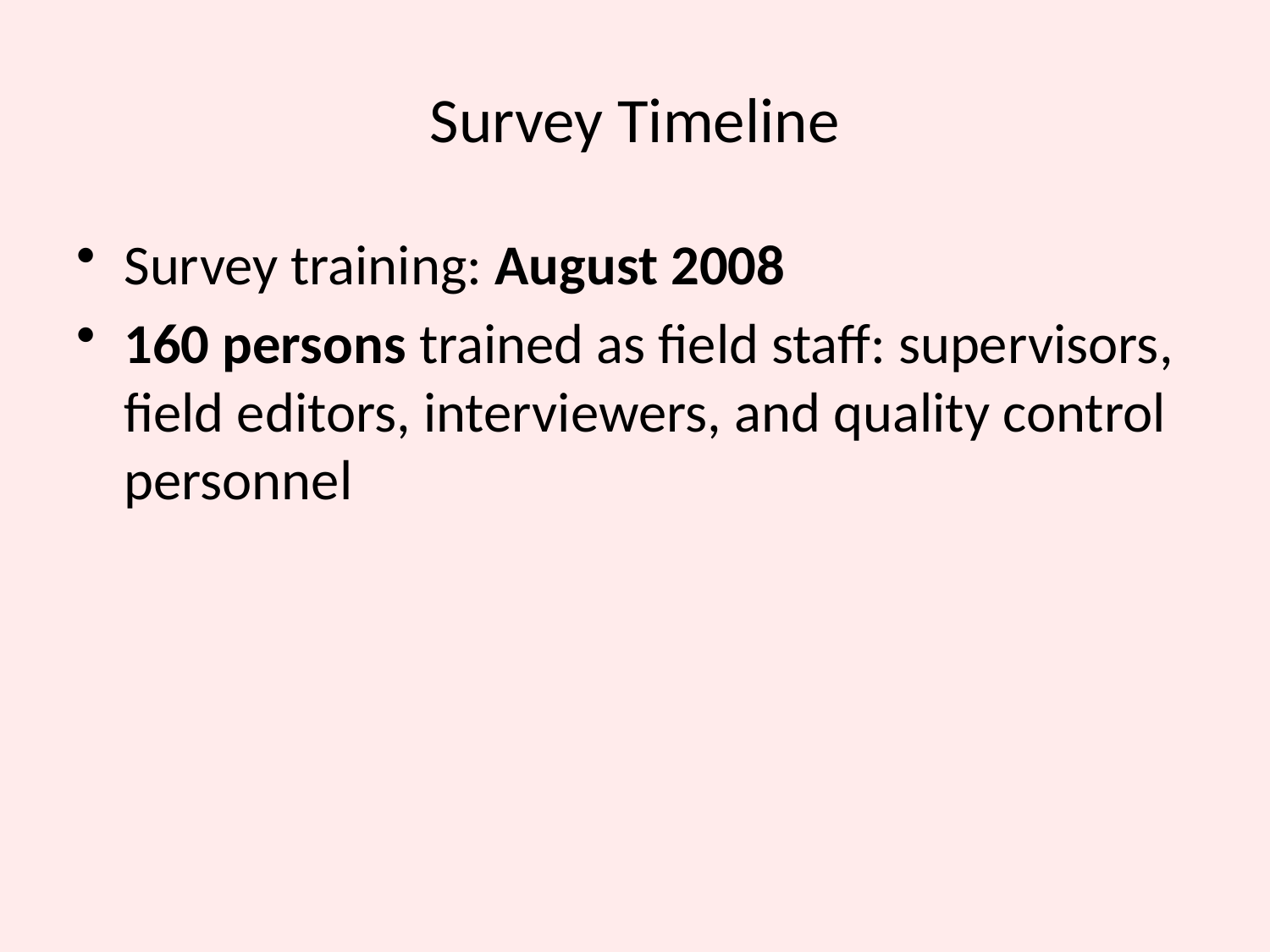

# Survey Timeline
Survey training: August 2008
160 persons trained as field staff: supervisors, field editors, interviewers, and quality control personnel